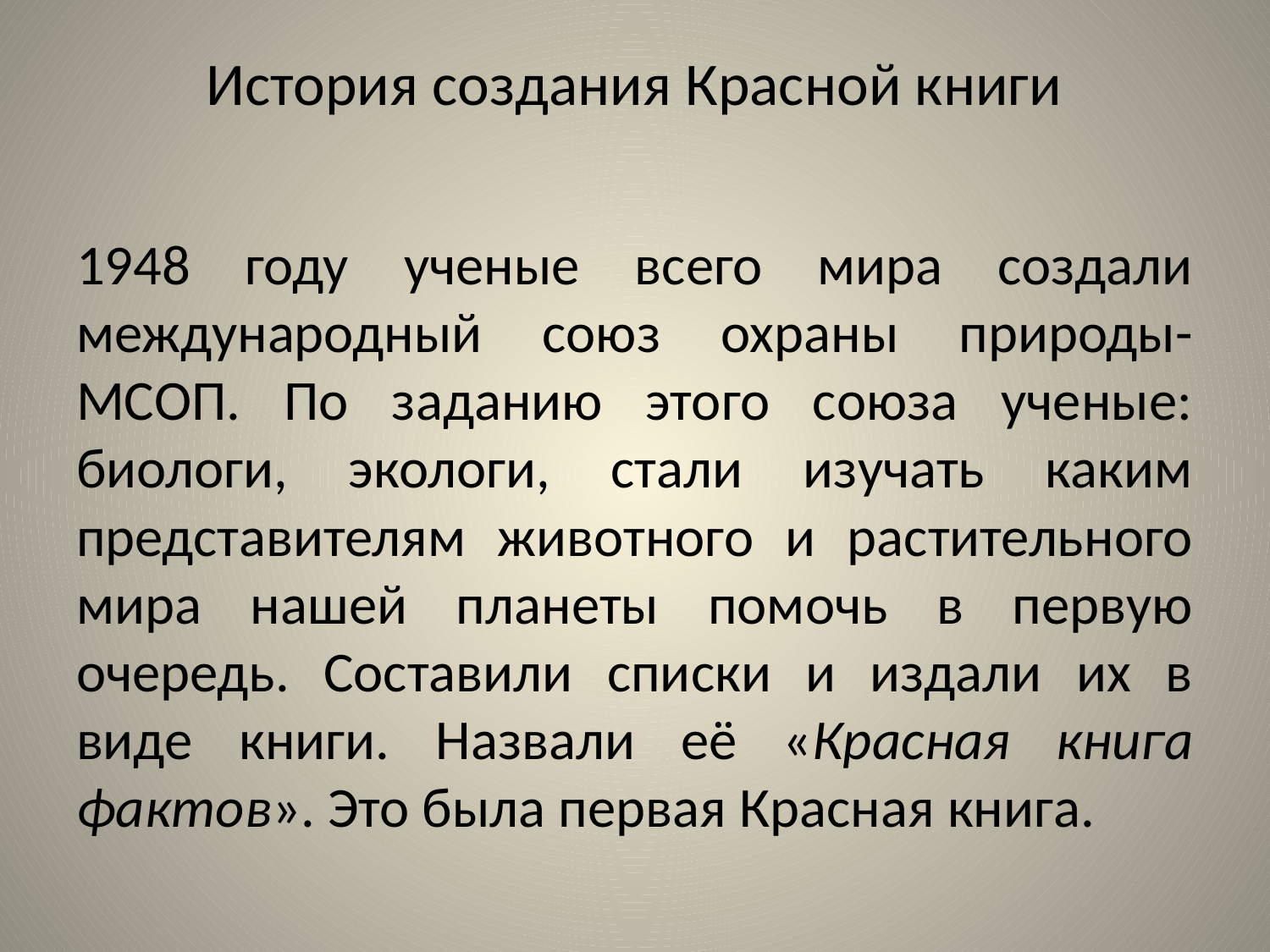

# История создания Красной книги
1948 году ученые всего мира создали международный союз охраны природы- МСОП. По заданию этого союза ученые: биологи, экологи, стали изучать каким представителям животного и растительного мира нашей планеты помочь в первую очередь. Составили списки и издали их в виде книги. Назвали её «Красная книга фактов». Это была первая Красная книга.